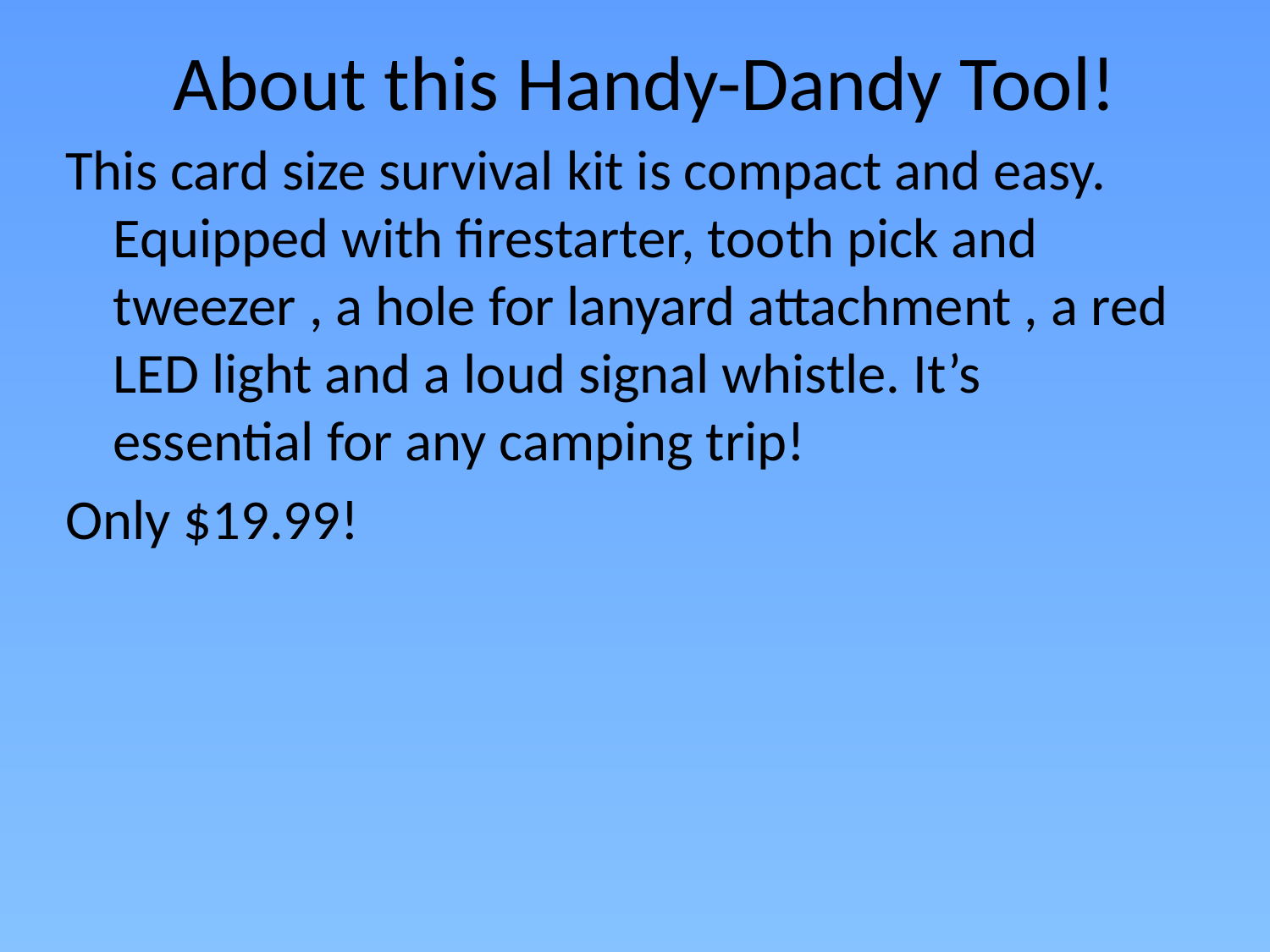

# About this Handy-Dandy Tool!
This card size survival kit is compact and easy. Equipped with firestarter, tooth pick and tweezer , a hole for lanyard attachment , a red LED light and a loud signal whistle. It’s essential for any camping trip!
Only $19.99!